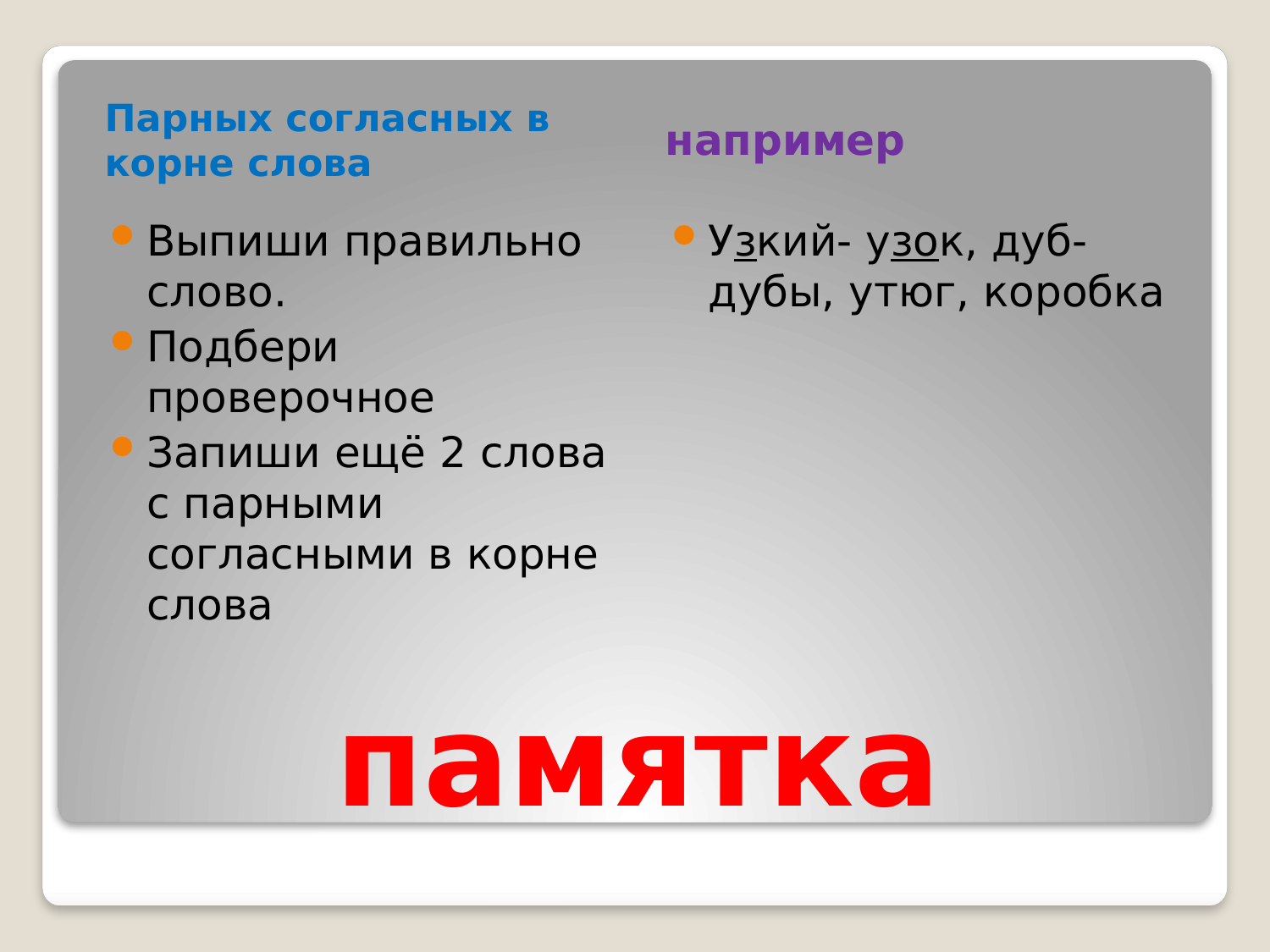

Парных согласных в корне слова
например
Выпиши правильно слово.
Подбери проверочное
Запиши ещё 2 слова с парными согласными в корне слова

Узкий- узок, дуб- дубы, утюг, коробка
# памятка